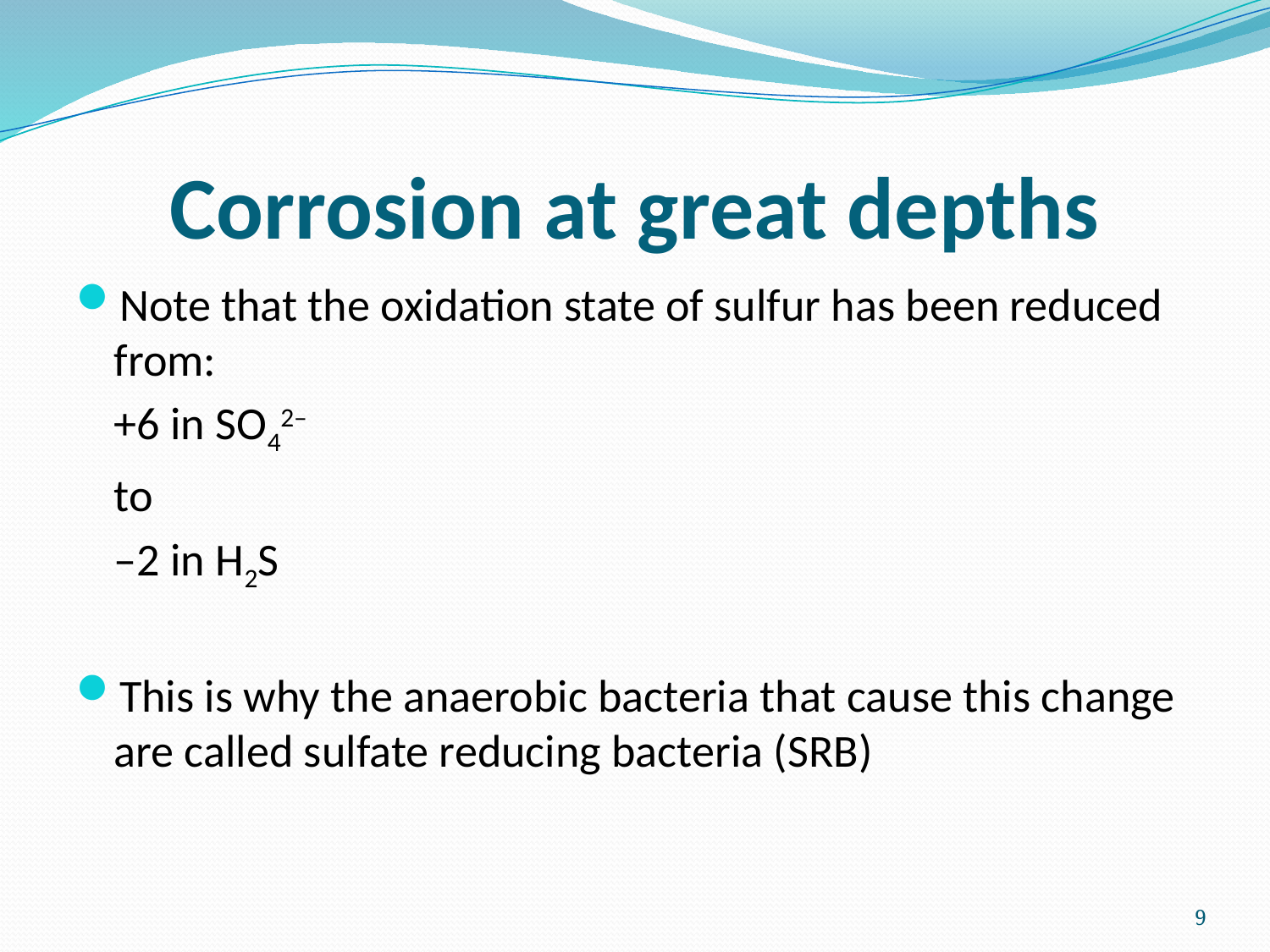

# Corrosion at great depths
Note that the oxidation state of sulfur has been reduced from:
	+6 in SO42–
	to
	–2 in H2S

This is why the anaerobic bacteria that cause this change are called sulfate reducing bacteria (SRB)

9